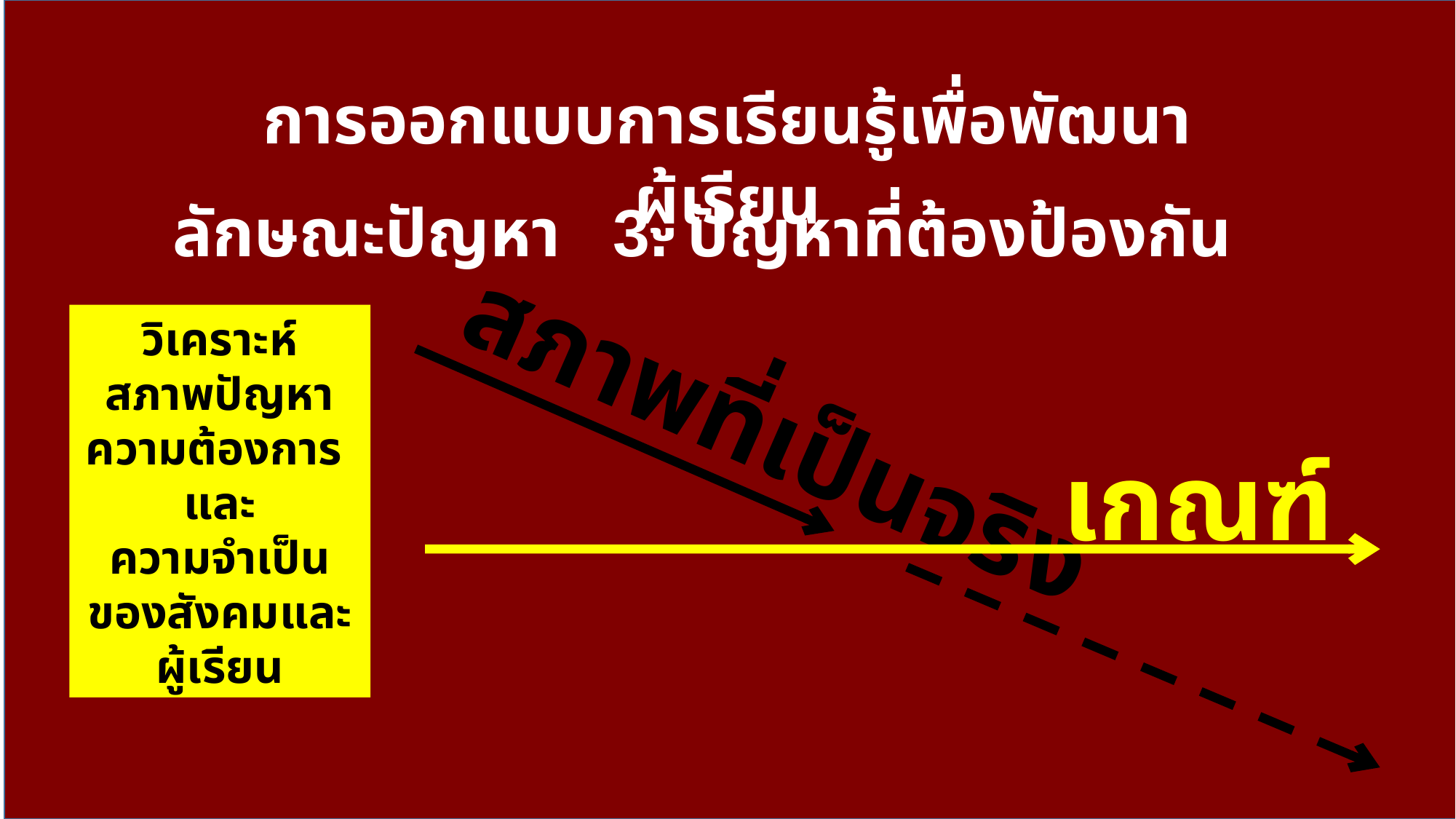

การออกแบบการเรียนรู้เพื่อพัฒนาผู้เรียน
  ลักษณะปัญหา   3. ปัญหาที่ต้องป้องกัน
วิเคราะห์
สภาพปัญหา
ความต้องการ
และ
ความจำเป็น
ของสังคมและผู้เรียน

สภาพที่เป็นจริง
เกณฑ์